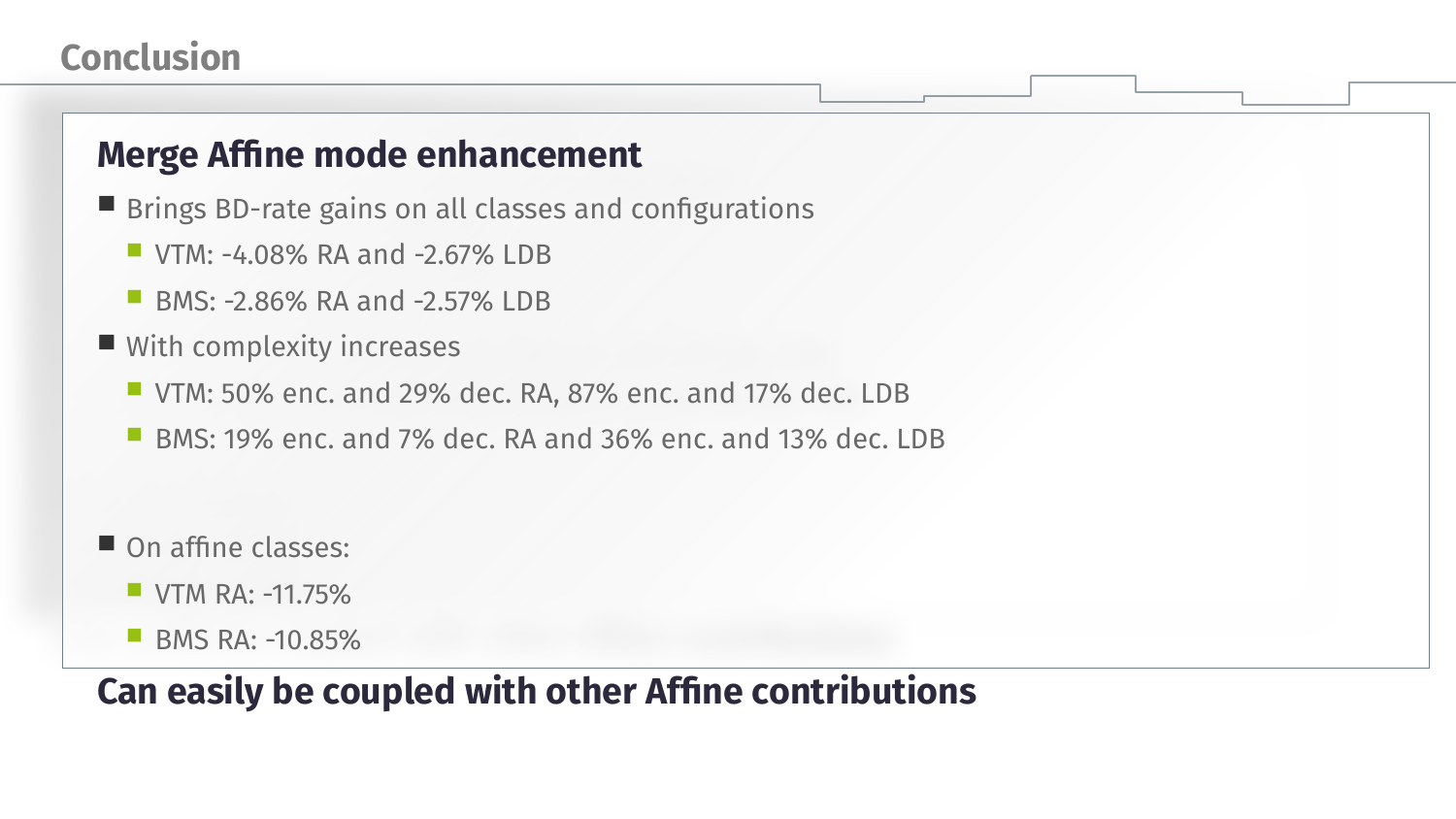

# Conclusion
Merge Affine mode enhancement
Brings BD-rate gains on all classes and configurations
VTM: -4.08% RA and -2.67% LDB
BMS: -2.86% RA and -2.57% LDB
With complexity increases
VTM: 50% enc. and 29% dec. RA, 87% enc. and 17% dec. LDB
BMS: 19% enc. and 7% dec. RA and 36% enc. and 13% dec. LDB

On affine classes:
VTM RA: -11.75%
BMS RA: -10.85%
Can easily be coupled with other Affine contributions